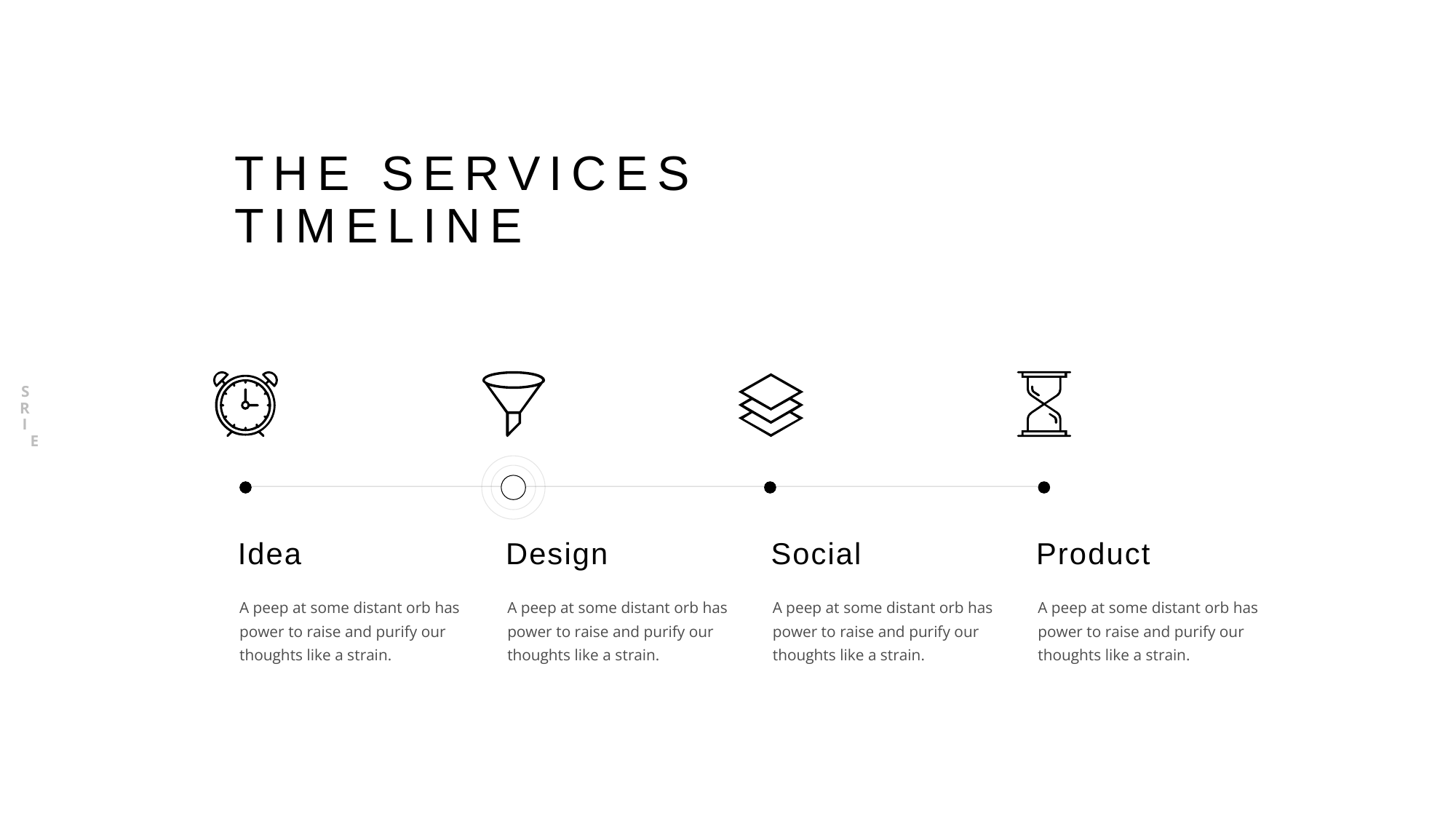

SERVICES
# THE SERVICES TIMELINE

Idea
Design
Social
Product
A peep at some distant orb has power to raise and purify our thoughts like a strain.
A peep at some distant orb has power to raise and purify our thoughts like a strain.
A peep at some distant orb has power to raise and purify our thoughts like a strain.
A peep at some distant orb has power to raise and purify our thoughts like a strain.